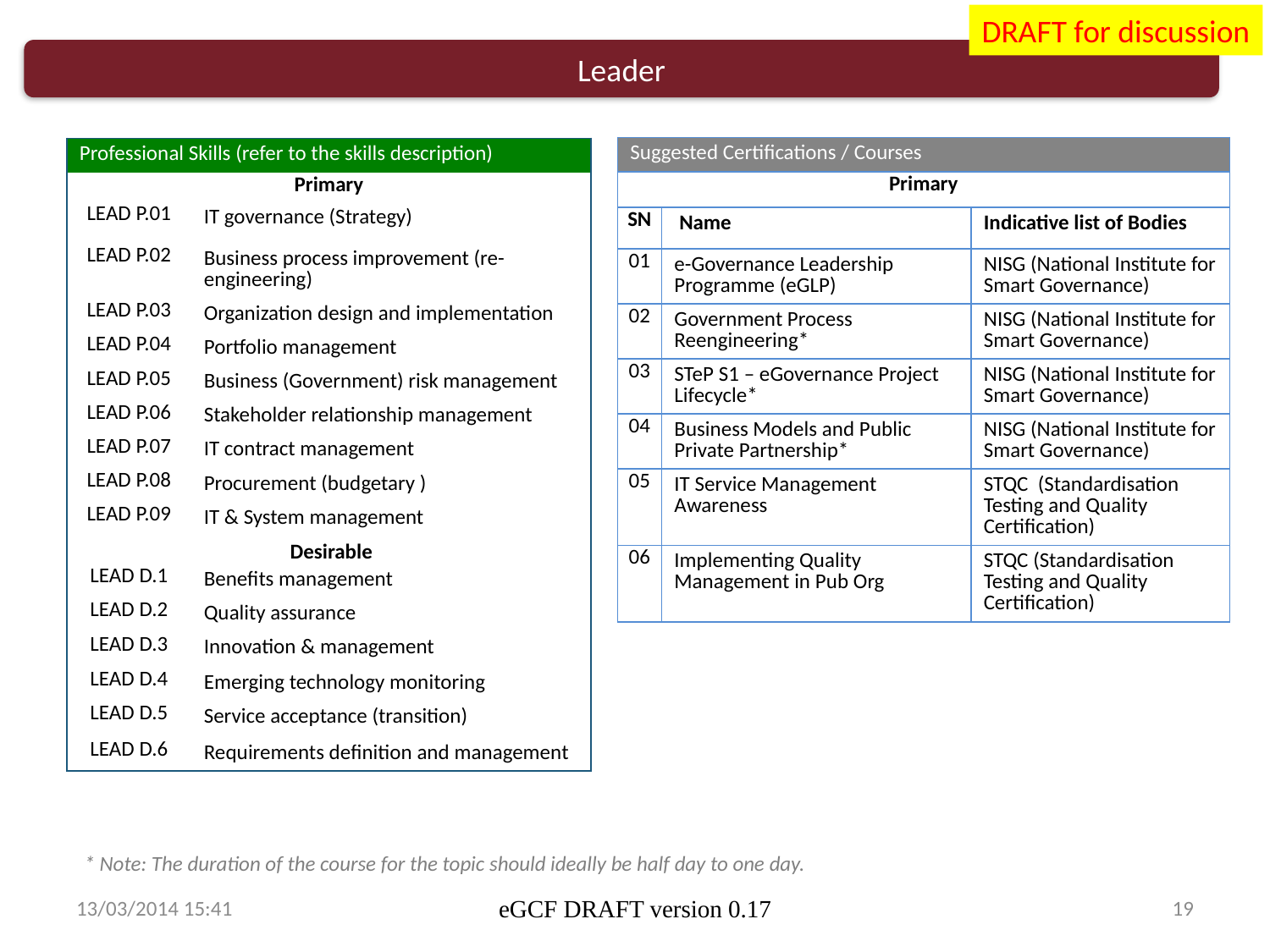

DRAFT for discussion
Leader
| Suggested Certifications / Courses |  |  |
| --- | --- | --- |
| Primary |  |  |
| SN | Name | Indicative list of Bodies |
| 01 | e-Governance Leadership Programme (eGLP) | NISG (National Institute for Smart Governance) |
| 02 | Government Process Reengineering\* | NISG (National Institute for Smart Governance) |
| 03 | STeP S1 – eGovernance Project Lifecycle\* | NISG (National Institute for Smart Governance) |
| 04 | Business Models and Public Private Partnership\* | NISG (National Institute for Smart Governance) |
| 05 | IT Service Management Awareness | STQC (Standardisation Testing and Quality Certification) |
| 06 | Implementing Quality Management in Pub Org | STQC (Standardisation Testing and Quality Certification) |
| Professional Skills (refer to the skills description) |  |
| --- | --- |
| Primary |  |
| LEAD P.01 | IT governance (Strategy) |
| LEAD P.02 | Business process improvement (re-engineering) |
| LEAD P.03 | Organization design and implementation |
| LEAD P.04 | Portfolio management |
| LEAD P.05 | Business (Government) risk management |
| LEAD P.06 | Stakeholder relationship management |
| LEAD P.07 | IT contract management |
| LEAD P.08 | Procurement (budgetary ) |
| LEAD P.09 | IT & System management |
| Desirable |  |
| LEAD D.1 | Benefits management |
| LEAD D.2 | Quality assurance |
| LEAD D.3 | Innovation & management |
| LEAD D.4 | Emerging technology monitoring |
| LEAD D.5 | Service acceptance (transition) |
| LEAD D.6 | Requirements definition and management |
* Note: The duration of the course for the topic should ideally be half day to one day.
13/03/2014 15:41
eGCF DRAFT version 0.17
19